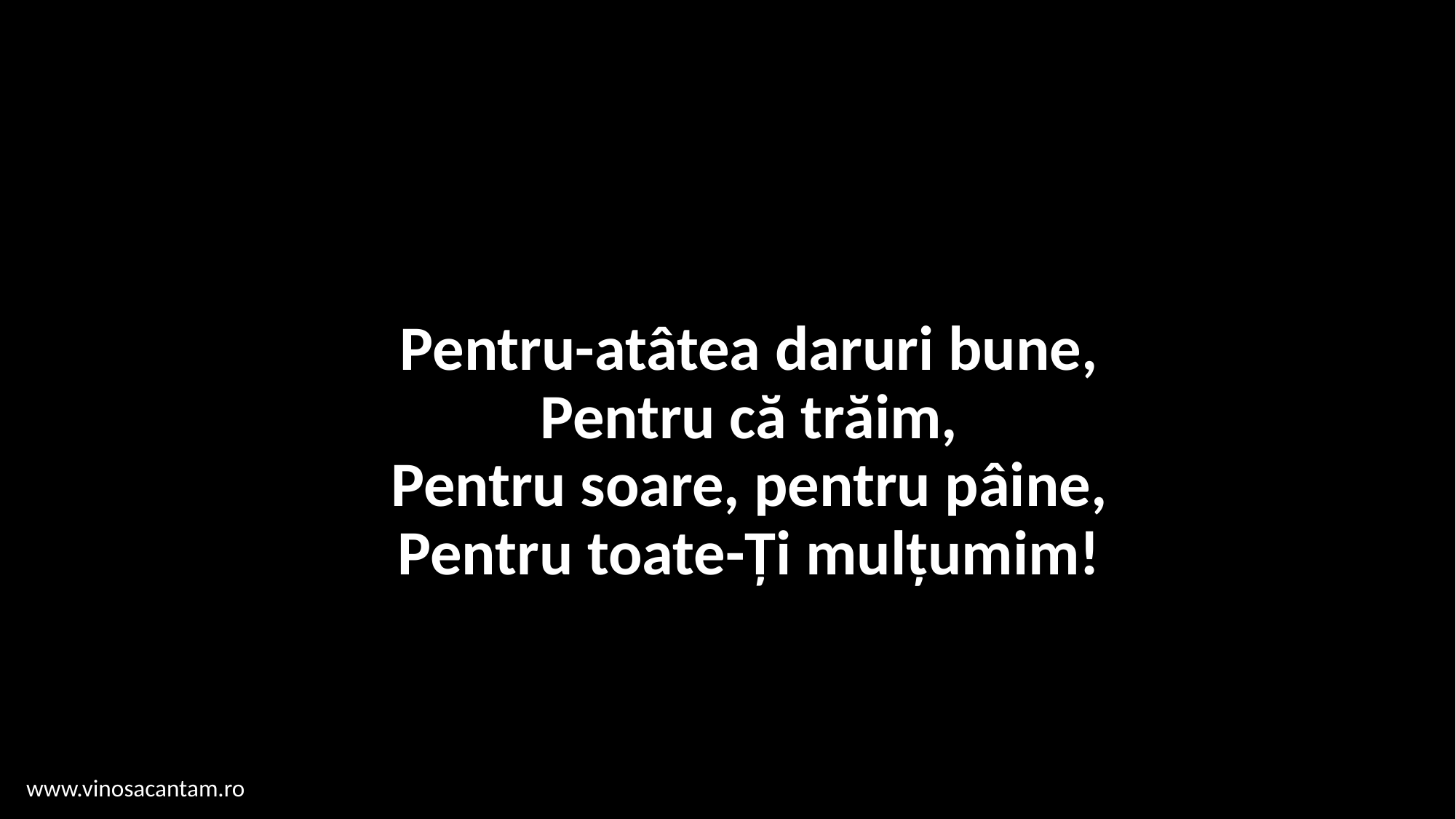

# Pentru-atâtea daruri bune, Pentru că trăim, Pentru soare, pentru pâine, Pentru toate-Ți mulțumim!
www.vinosacantam.ro